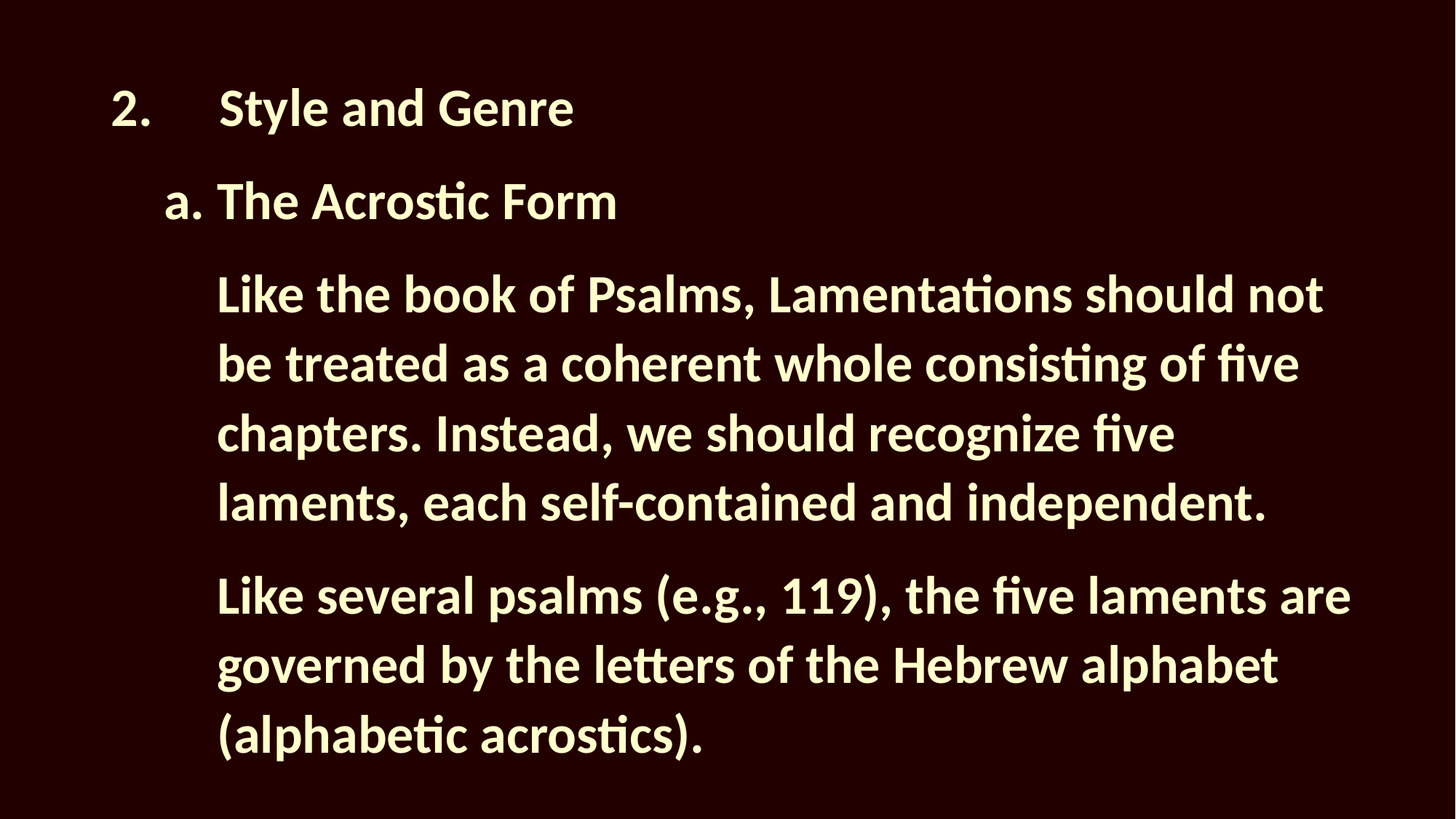

2.	Style and Genre
The Acrostic Form
			Like the book of Psalms, Lamentations should not be treated as a coherent whole consisting of five chapters. Instead, we should recognize five laments, each self-contained and independent.
			Like several psalms (e.g., 119), the five laments are governed by the letters of the Hebrew alphabet (alphabetic acrostics).